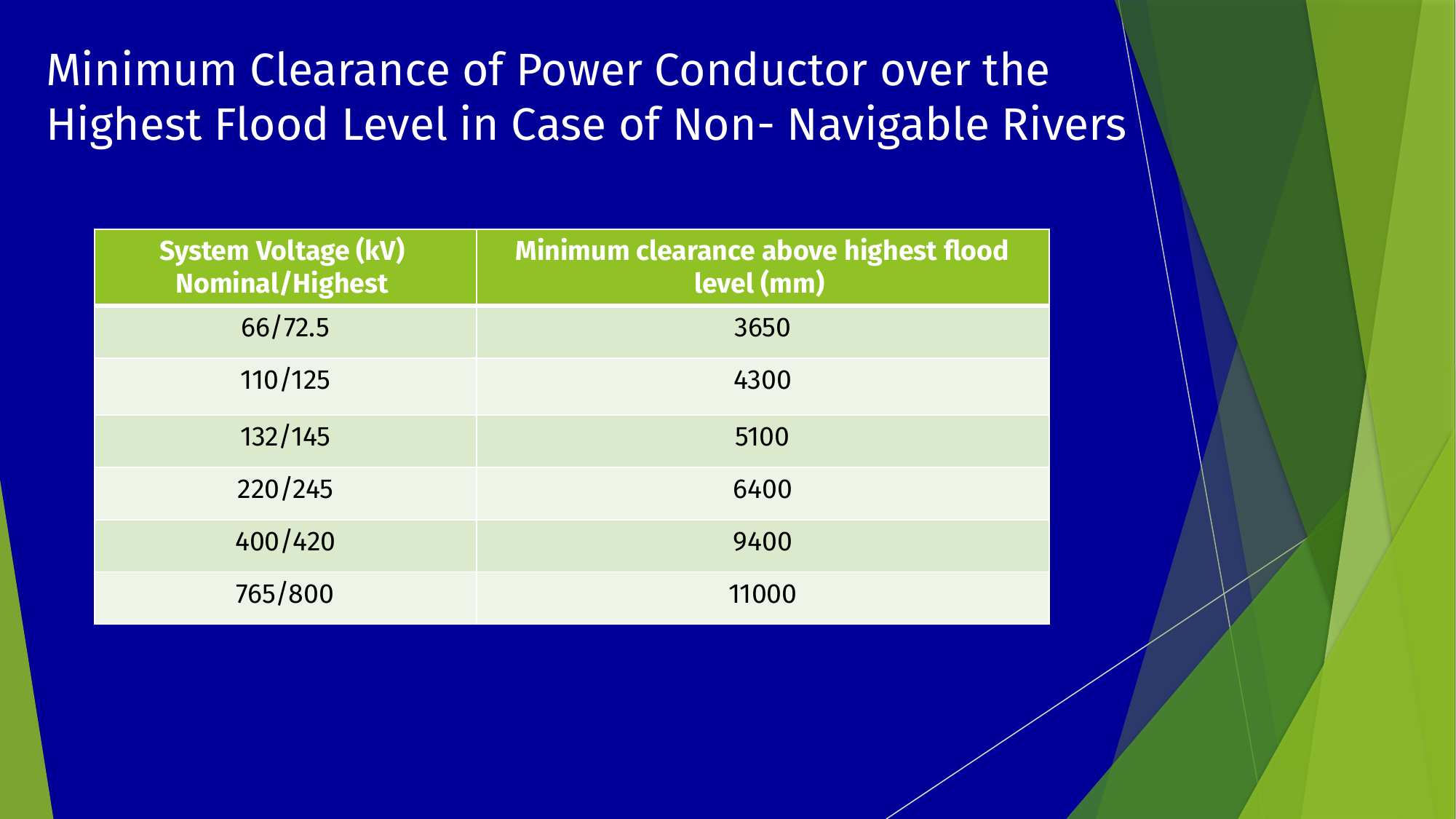

Minimum Clearance of Power Conductor over the Highest Flood Level in Case of Non- Navigable Rivers
| System Voltage (kV) Nominal/Highest | Minimum clearance above highest flood level (mm) |
| --- | --- |
| 66/72.5 | 3650 |
| 110/125 | 4300 |
| 132/145 | 5100 |
| 220/245 | 6400 |
| 400/420 | 9400 |
| 765/800 | 11000 |